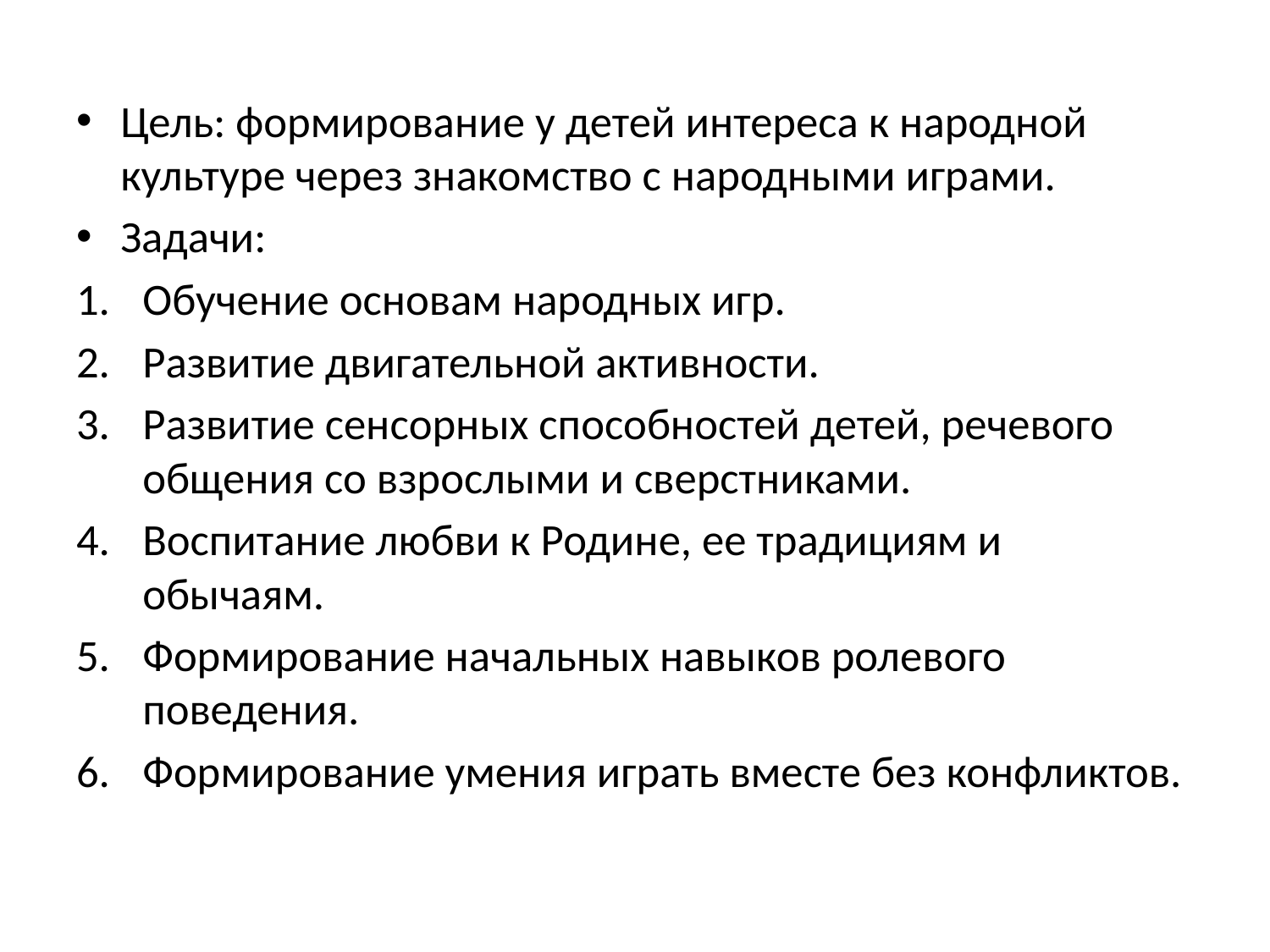

#
Цель: формирование у детей интереса к народной культуре через знакомство с народными играми.
Задачи:
Обучение основам народных игр.
Развитие двигательной активности.
Развитие сенсорных способностей детей, речевого общения со взрослыми и сверстниками.
Воспитание любви к Родине, ее традициям и обычаям.
Формирование начальных навыков ролевого поведения.
Формирование умения играть вместе без конфликтов.